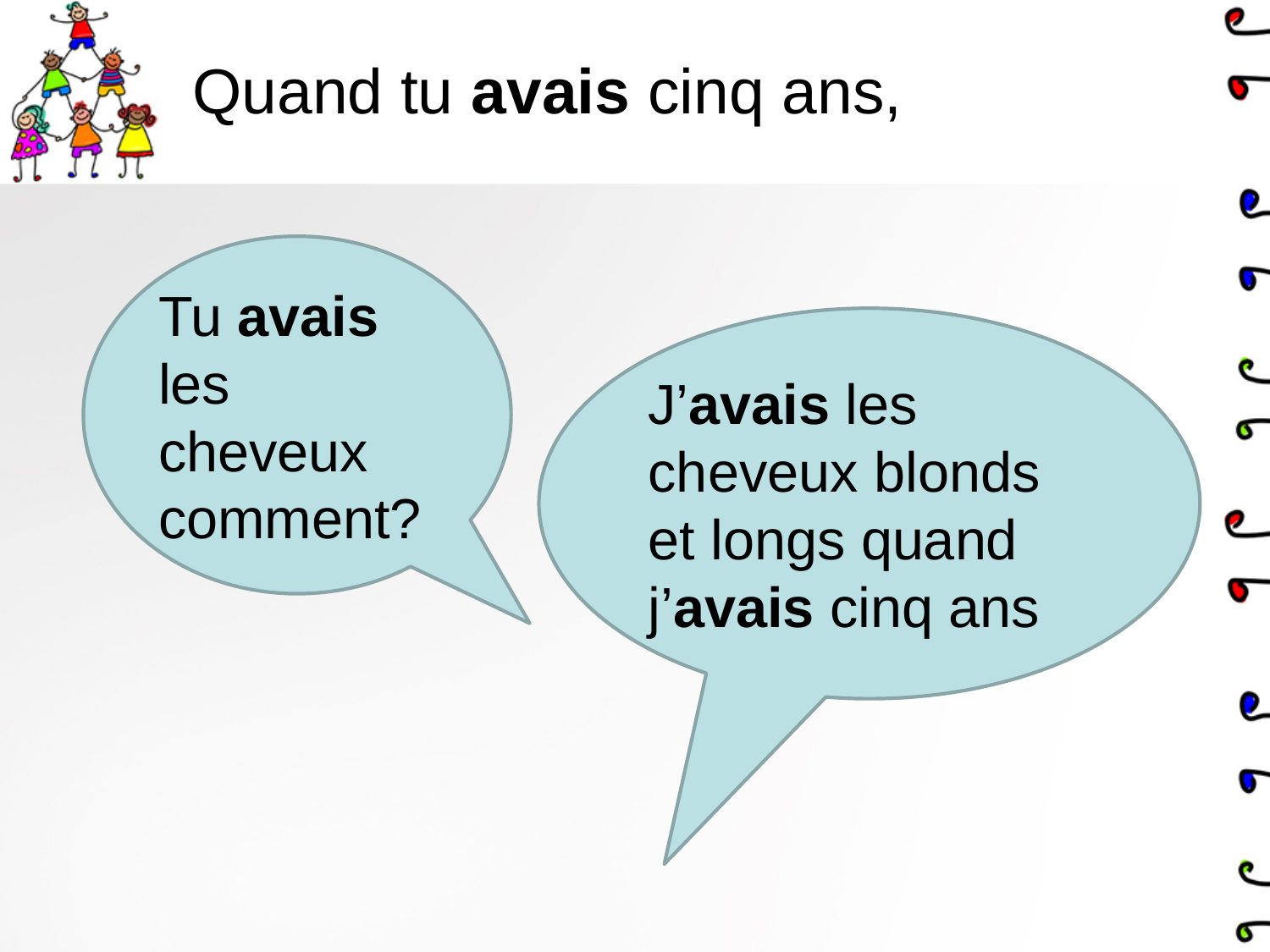

# Quand tu avais cinq ans,
Tu avais les cheveux comment?
J’avais les cheveux blonds et longs quand j’avais cinq ans